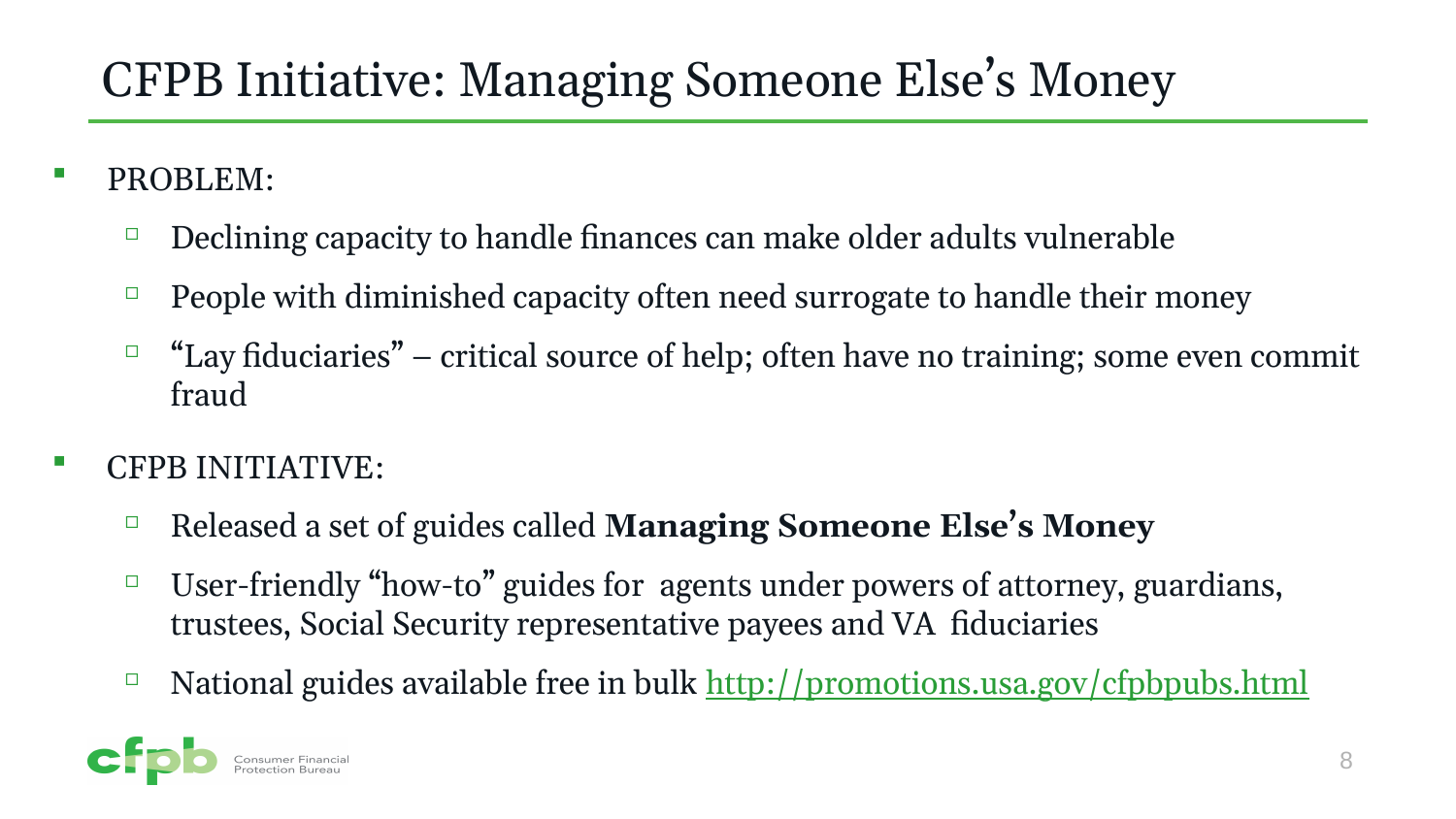

# CFPB Initiative: Managing Someone Else’s Money
PROBLEM:
Declining capacity to handle finances can make older adults vulnerable
People with diminished capacity often need surrogate to handle their money
“Lay fiduciaries” – critical source of help; often have no training; some even commit fraud
CFPB INITIATIVE:
Released a set of guides called Managing Someone Else’s Money
User-friendly “how-to” guides for  agents under powers of attorney, guardians, trustees, Social Security representative payees and VA  fiduciaries
National guides available free in bulk http://promotions.usa.gov/cfpbpubs.html

8